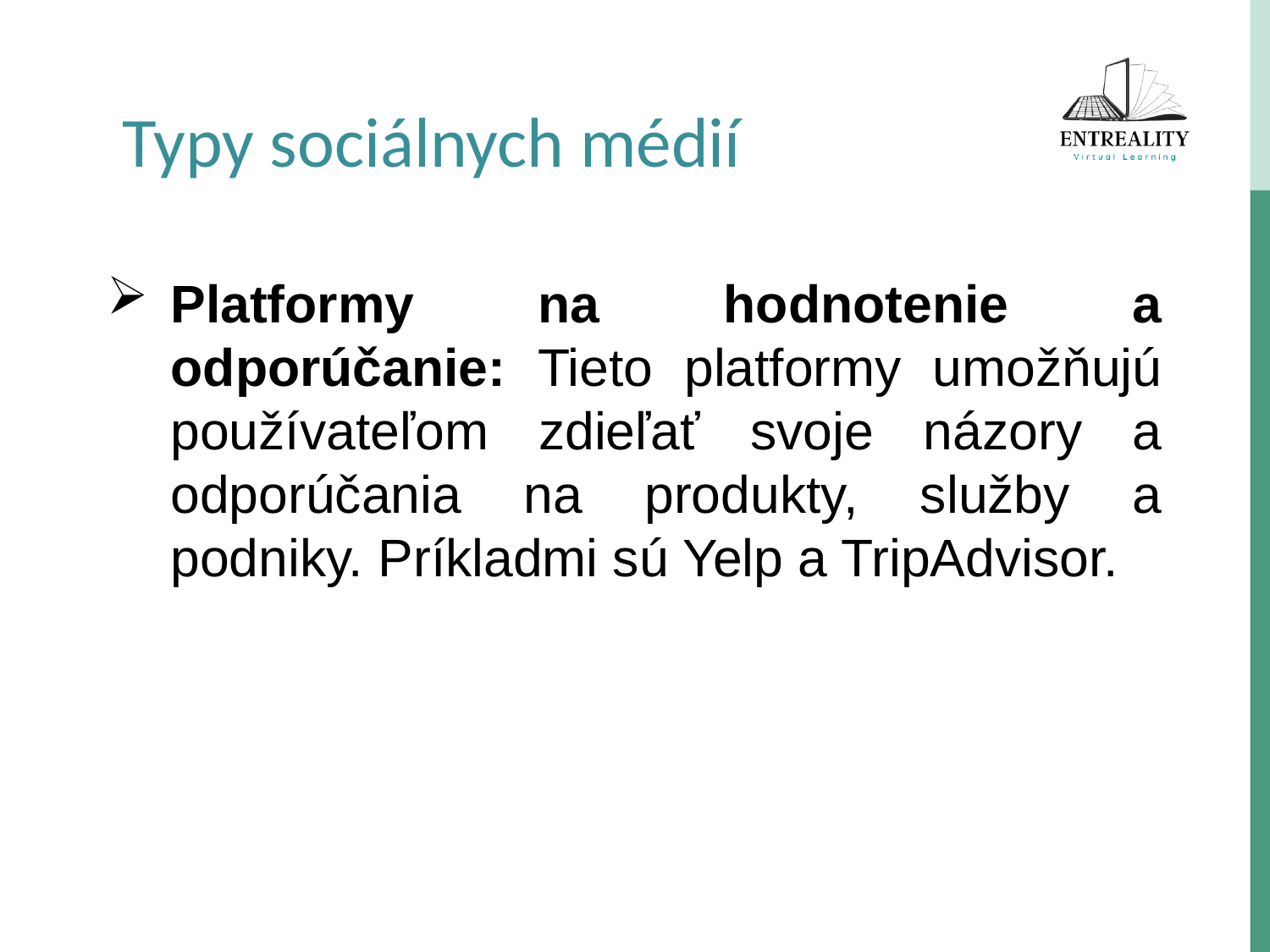

Typy sociálnych médií
Platformy na hodnotenie a odporúčanie: Tieto platformy umožňujú používateľom zdieľať svoje názory a odporúčania na produkty, služby a podniky. Príkladmi sú Yelp a TripAdvisor.